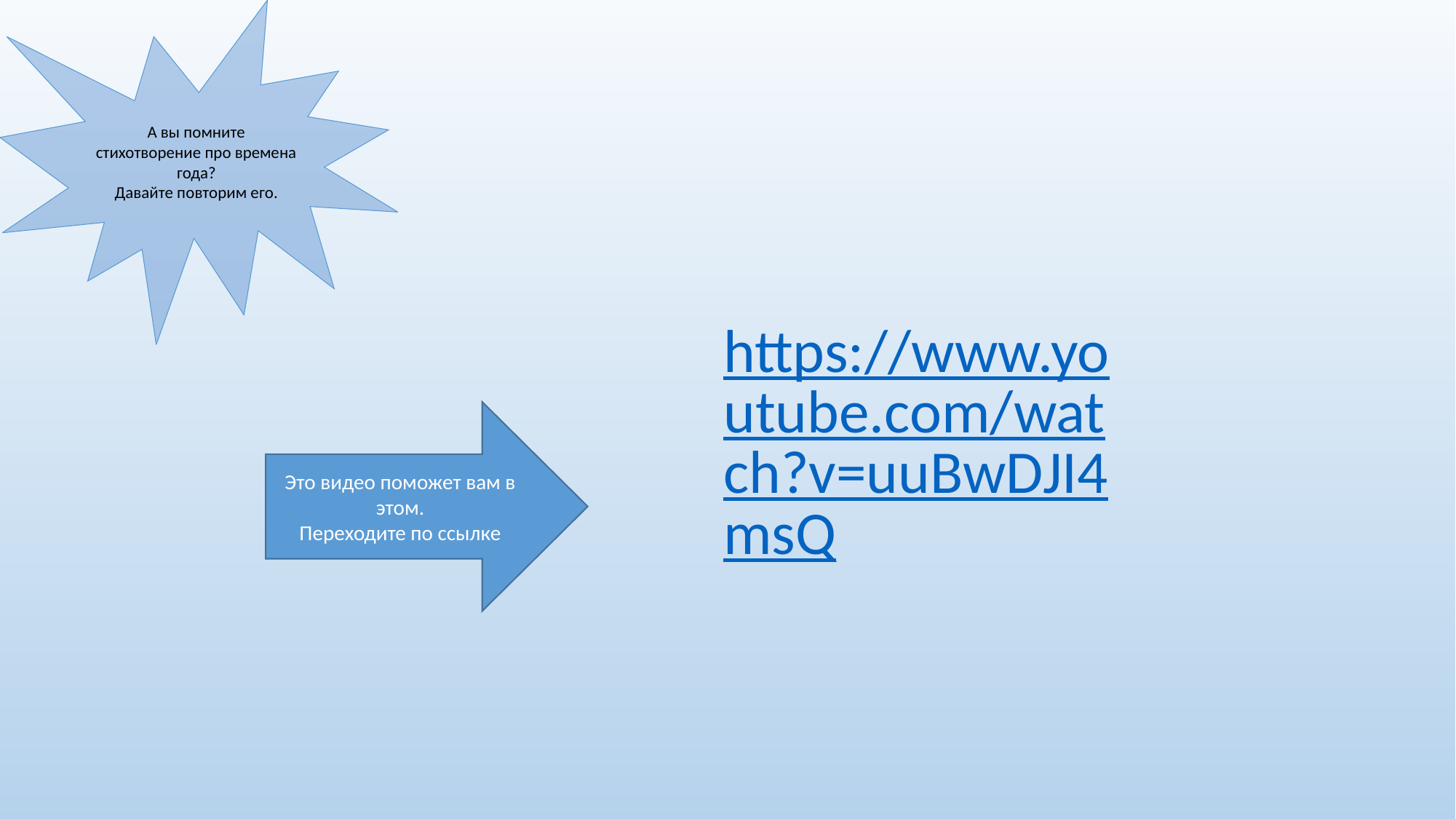

А вы помните стихотворение про времена года?
Давайте повторим его.
https://www.youtube.com/watch?v=uuBwDJI4msQ
Это видео поможет вам в этом.
Переходите по ссылке